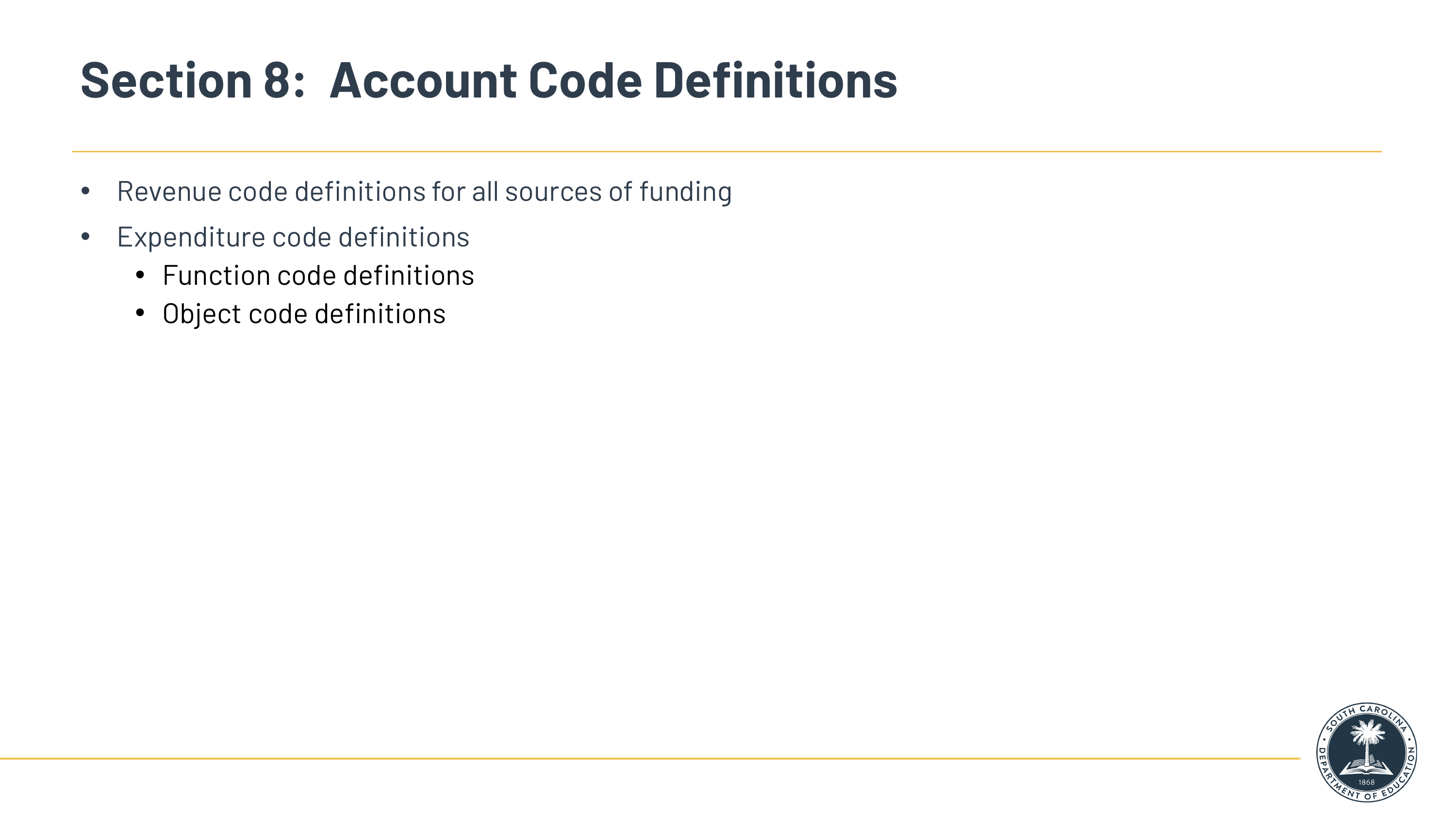

# Section 8:  Account Code Definitions
Revenue code definitions for all sources of funding
Expenditure code definitions
Function code definitions
Object code definitions